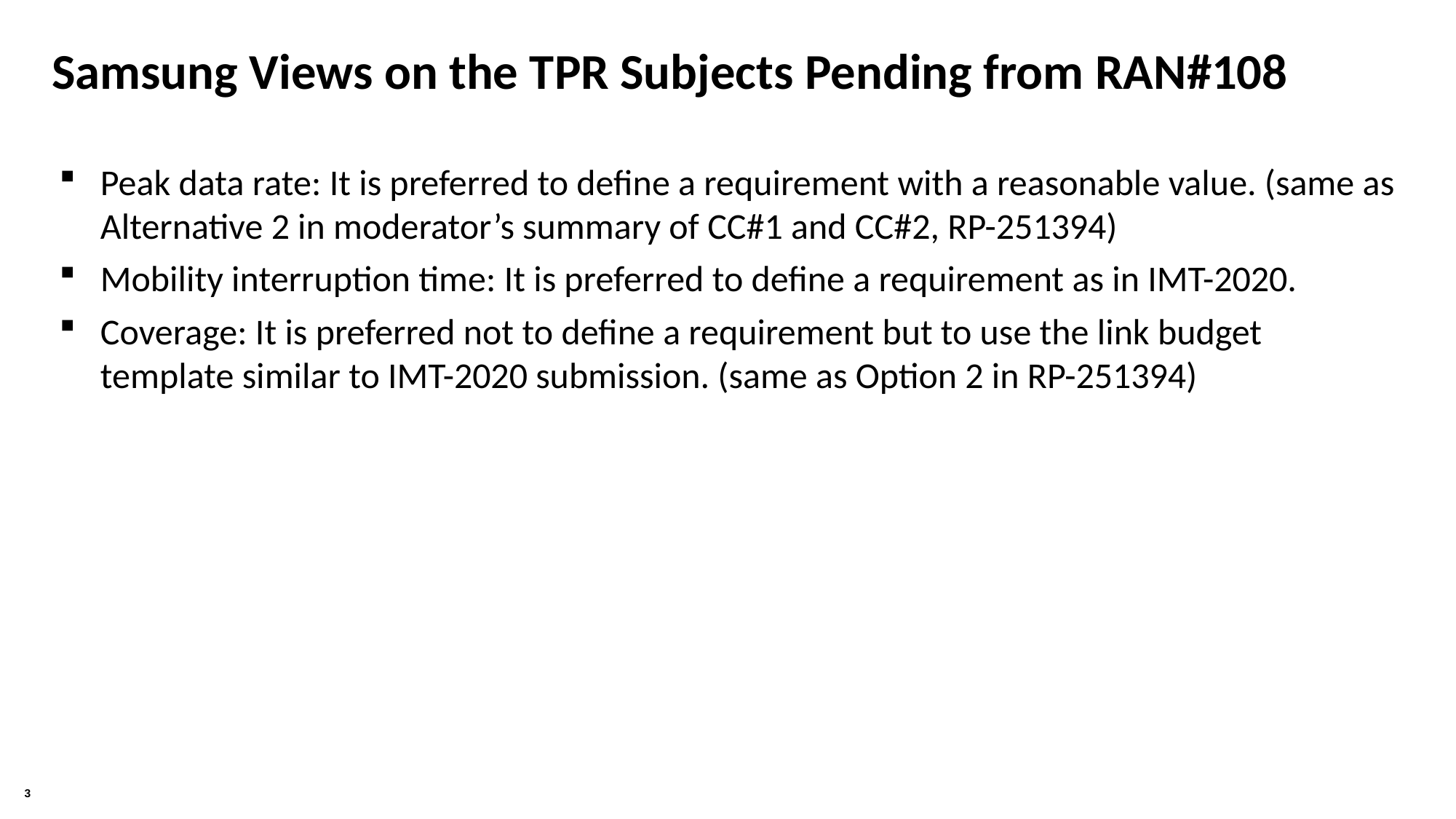

Samsung Views on the TPR Subjects Pending from RAN#108
Peak data rate: It is preferred to define a requirement with a reasonable value. (same as Alternative 2 in moderator’s summary of CC#1 and CC#2, RP-251394)
Mobility interruption time: It is preferred to define a requirement as in IMT-2020.
Coverage: It is preferred not to define a requirement but to use the link budget template similar to IMT-2020 submission. (same as Option 2 in RP-251394)